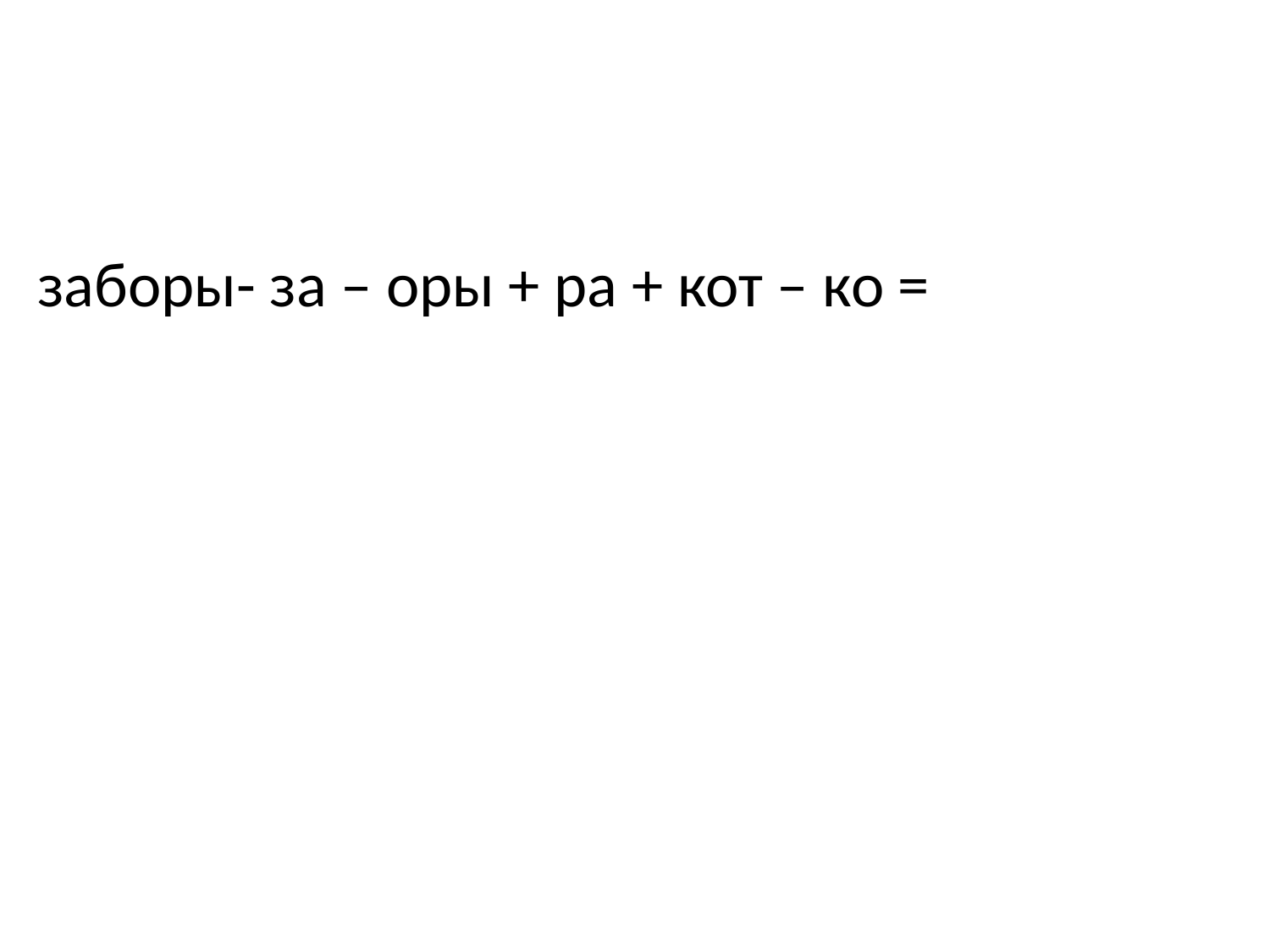

# заборы- за – оры + ра + кот – ко =